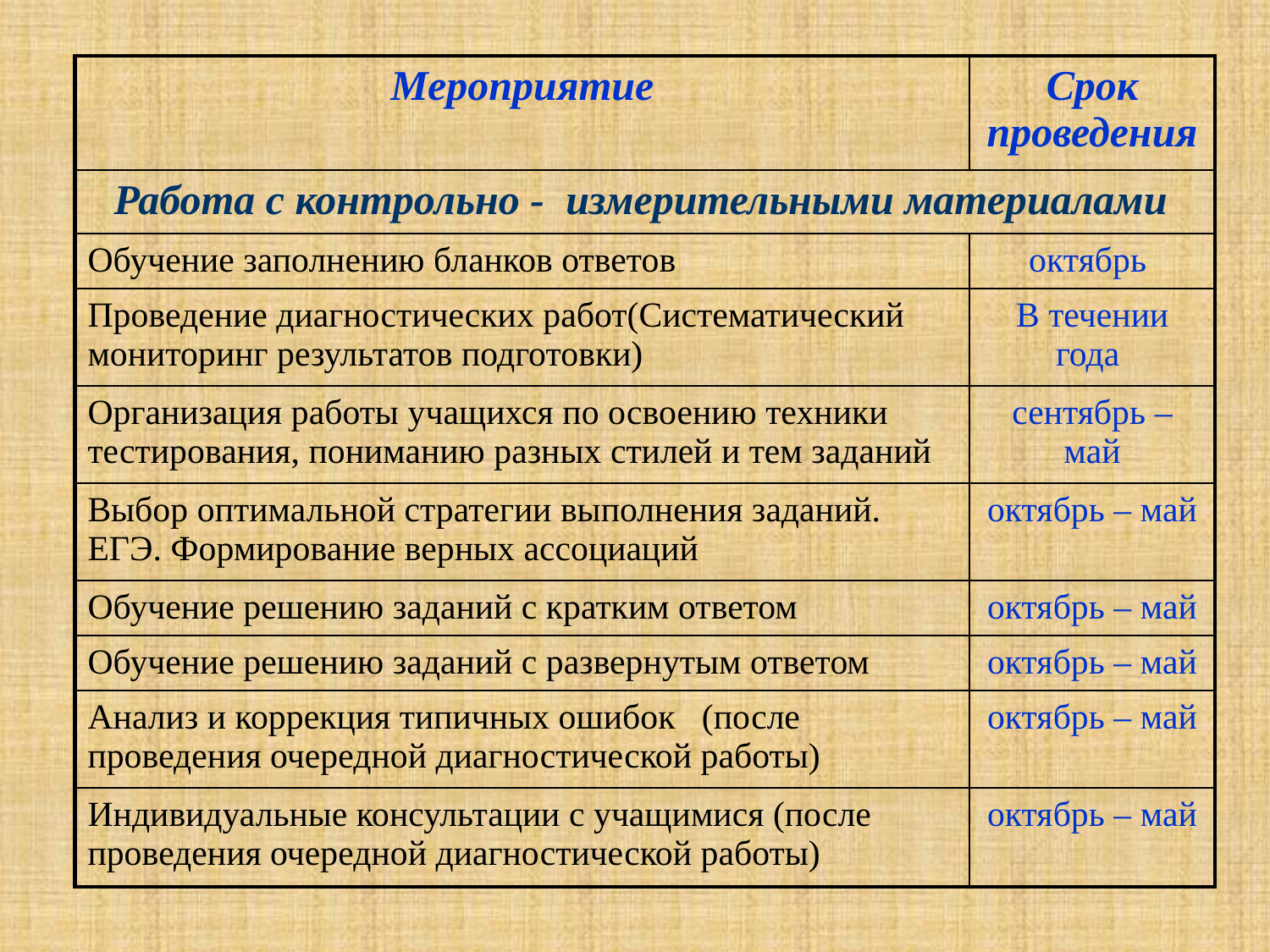

| Мероприятие | Срок проведения |
| --- | --- |
| Работа с контрольно - измерительными материалами |  |
| Обучение заполнению бланков ответов | октябрь |
| Проведение диагностических работ(Систематический мониторинг результатов подготовки) | В течении года |
| Организация работы учащихся по освоению техники тестирования, пониманию разных стилей и тем заданий | сентябрь – май |
| Выбор оптимальной стратегии выполнения заданий. ЕГЭ. Формирование верных ассоциаций | октябрь – май |
| Обучение решению заданий с кратким ответом | октябрь – май |
| Обучение решению заданий с развернутым ответом | октябрь – май |
| Анализ и коррекция типичных ошибок   (после проведения очередной диагностической работы) | октябрь – май |
| Индивидуальные консультации с учащимися (после проведения очередной диагностической работы) | октябрь – май |
#